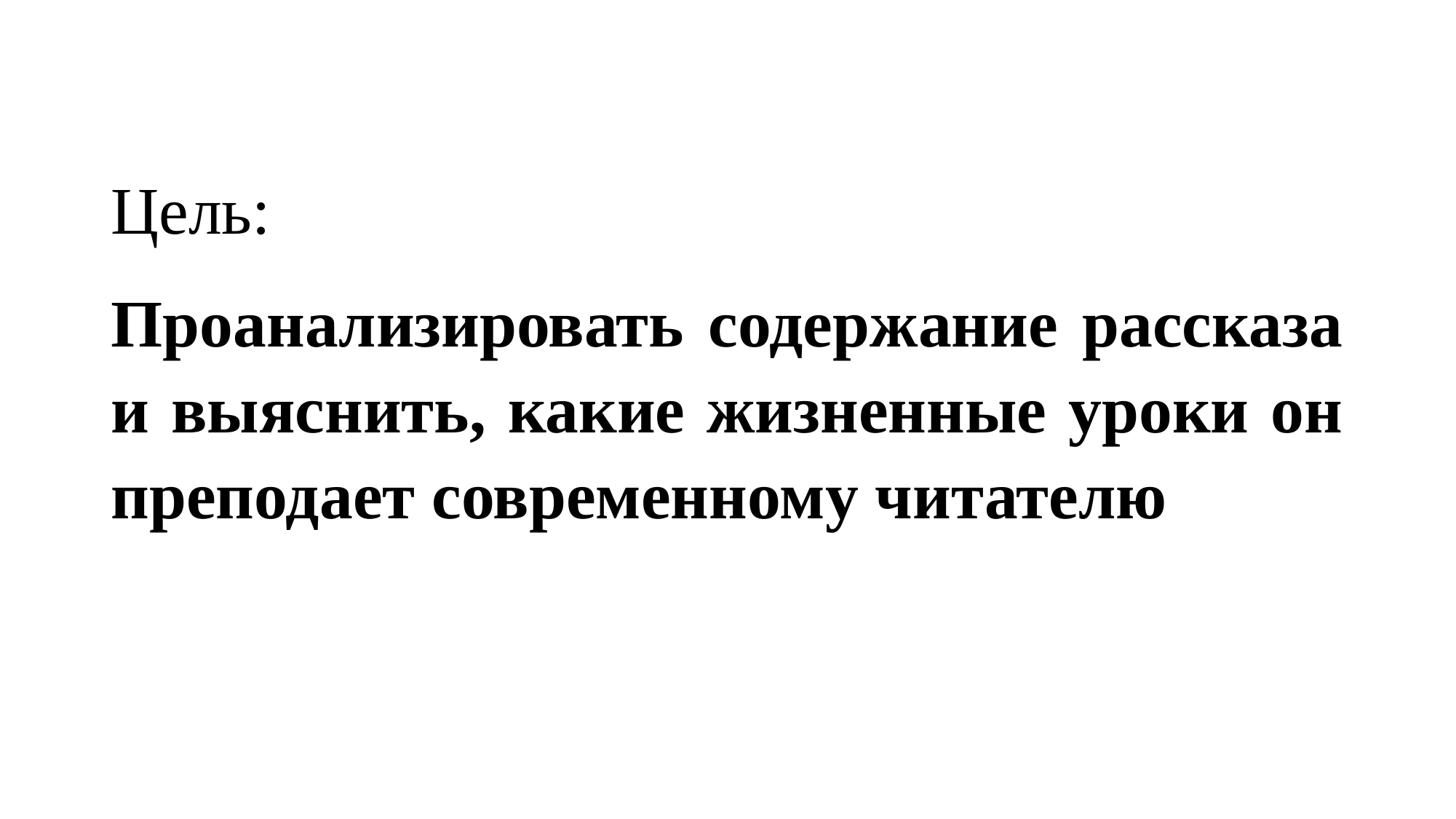

#
Цель:
Проанализировать содержание рассказа и выяснить, какие жизненные уроки он преподает современному читателю